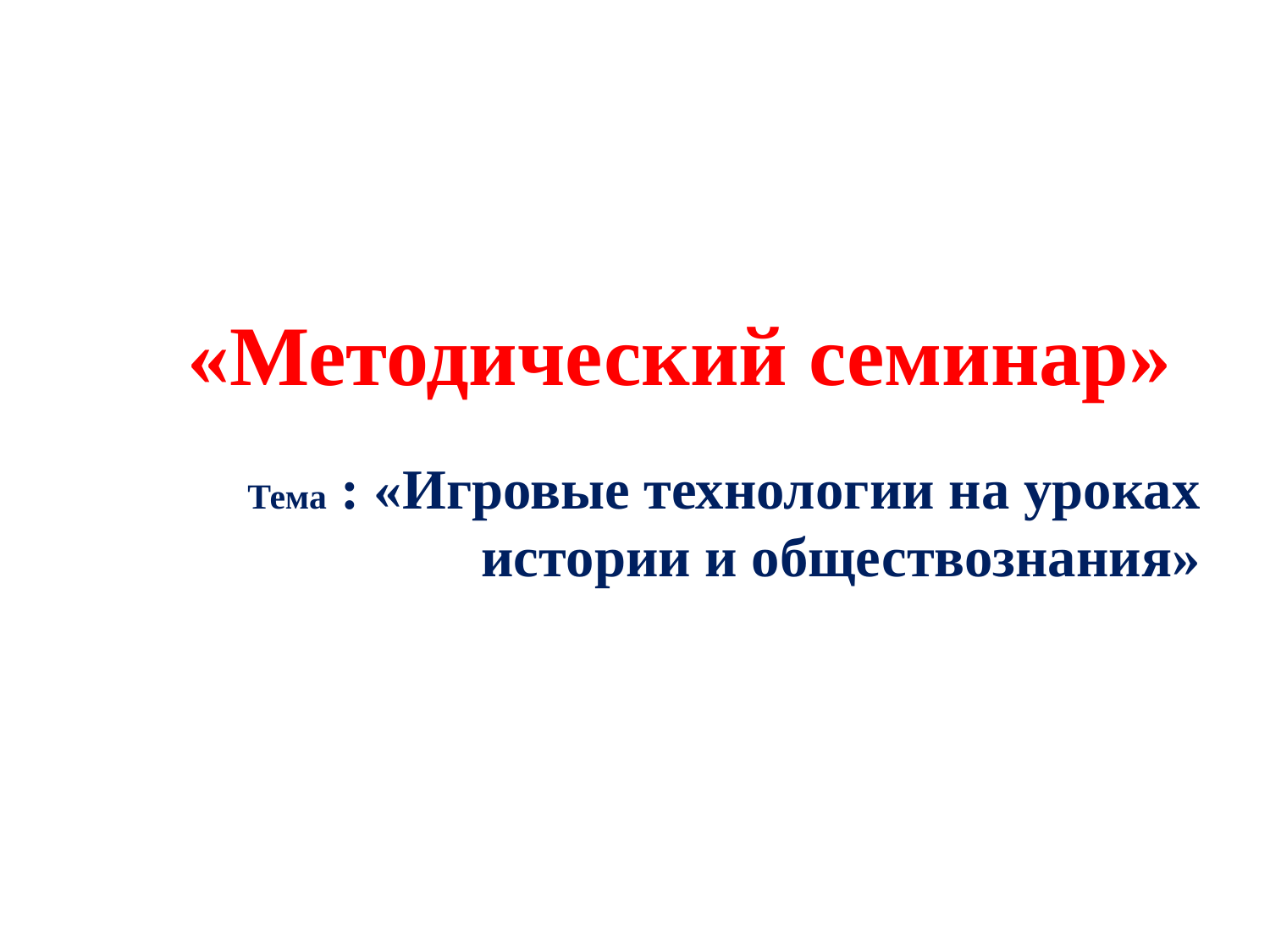

# «Методический семинар»
Тема : «Игровые технологии на уроках истории и обществознания»